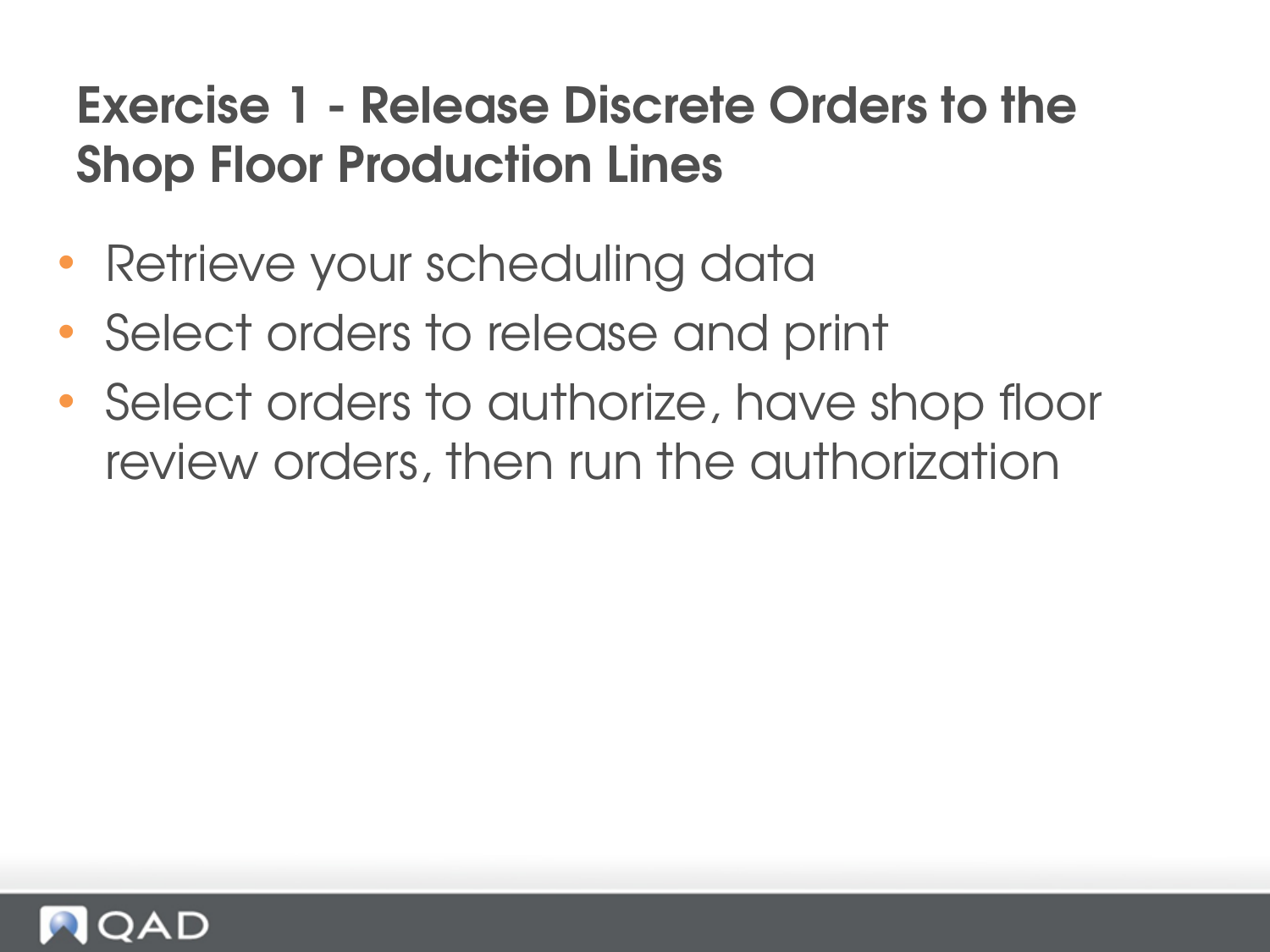

# Exercise 1 - Release Discrete Orders to the Shop Floor Production Lines
Retrieve your scheduling data
Select orders to release and print
Select orders to authorize, have shop floor review orders, then run the authorization